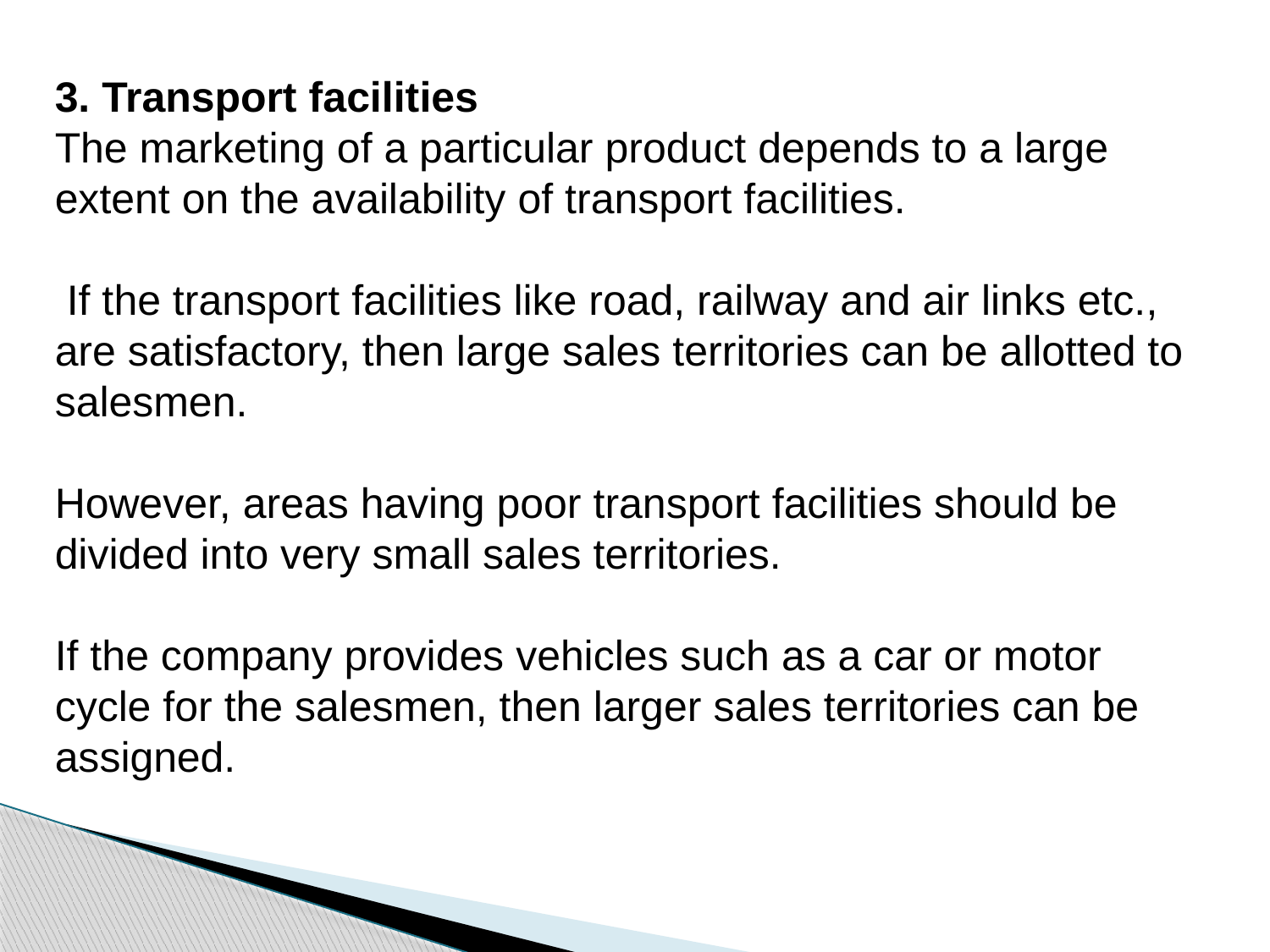

3. Transport facilities
The marketing of a particular product depends to a large extent on the availability of transport facilities.

 If the transport facilities like road, railway and air links etc., are satisfactory, then large sales territories can be allotted to salesmen.

However, areas having poor transport facilities should be divided into very small sales territories.

If the company provides vehicles such as a car or motor cycle for the salesmen, then larger sales territories can be assigned.